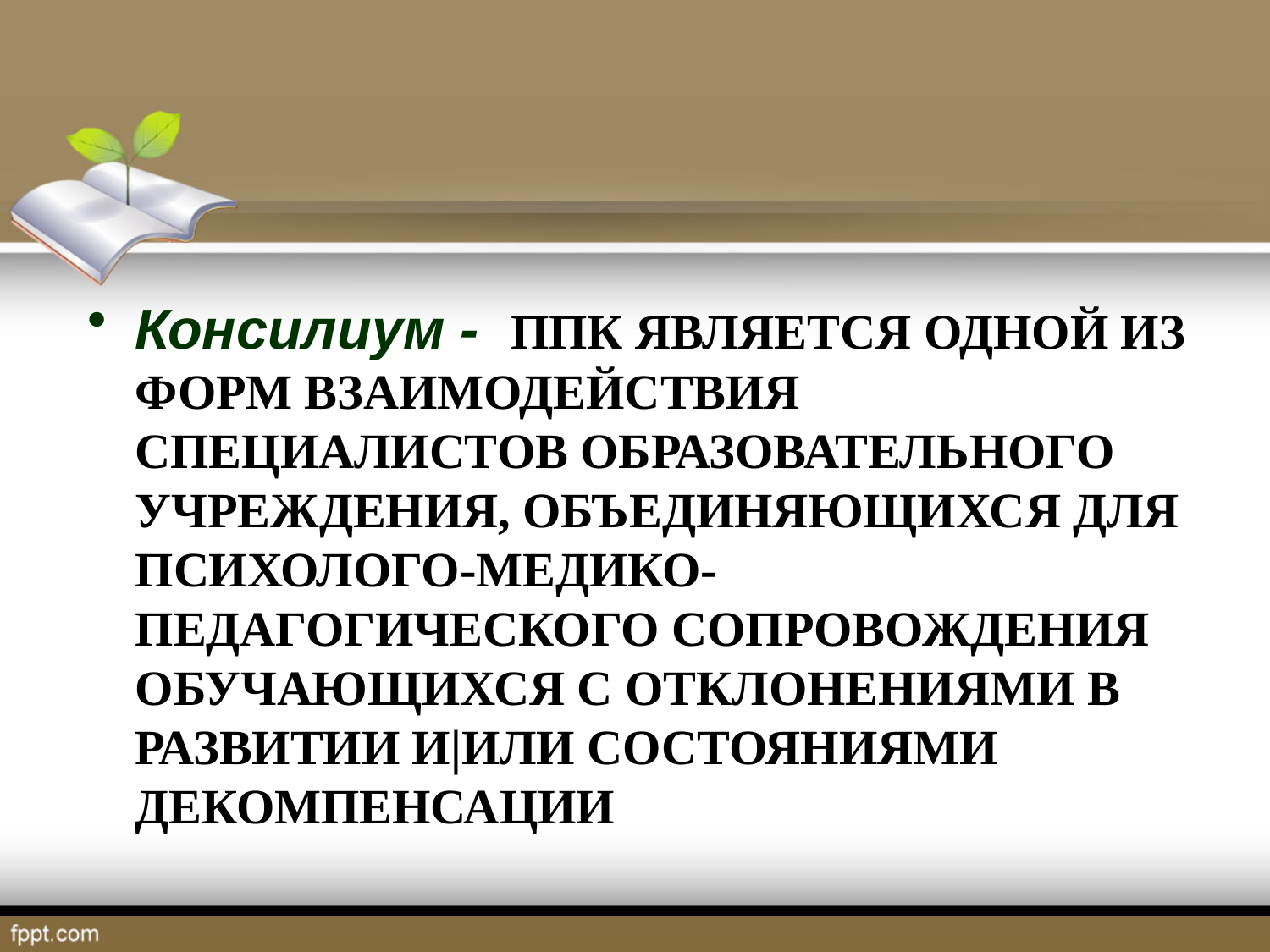

Консилиум -  ППк является одной из форм взаимодействия специалистов образовательного учреждения, объединяющихся для психолого-медико-педагогического сопровождения обучающихся с отклонениями в развитии и|или состояниями декомпенсации